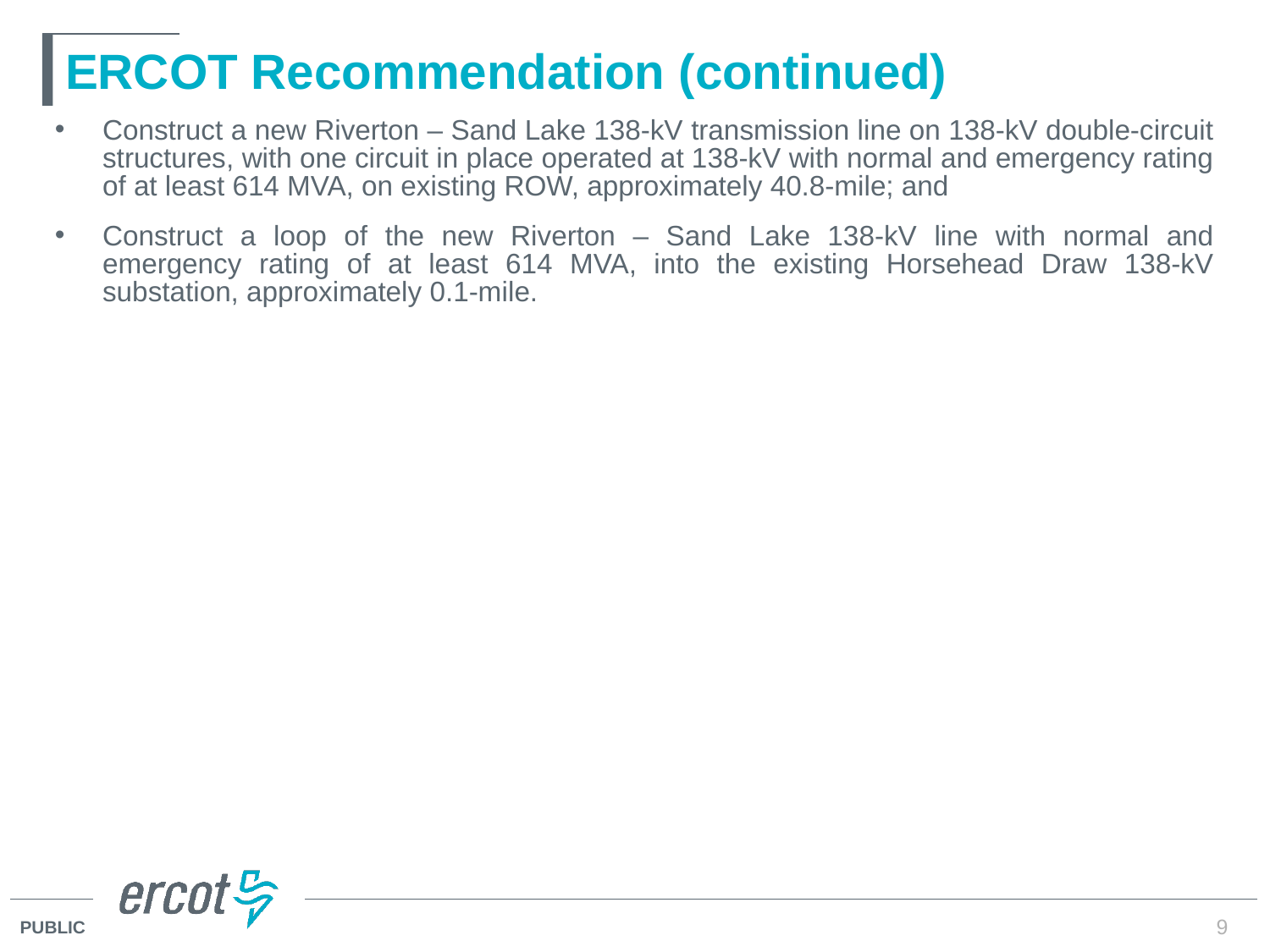

# ERCOT Recommendation (continued)
Construct a new Riverton – Sand Lake 138-kV transmission line on 138-kV double-circuit structures, with one circuit in place operated at 138-kV with normal and emergency rating of at least 614 MVA, on existing ROW, approximately 40.8-mile; and
Construct a loop of the new Riverton – Sand Lake 138-kV line with normal and emergency rating of at least 614 MVA, into the existing Horsehead Draw 138-kV substation, approximately 0.1-mile.
9